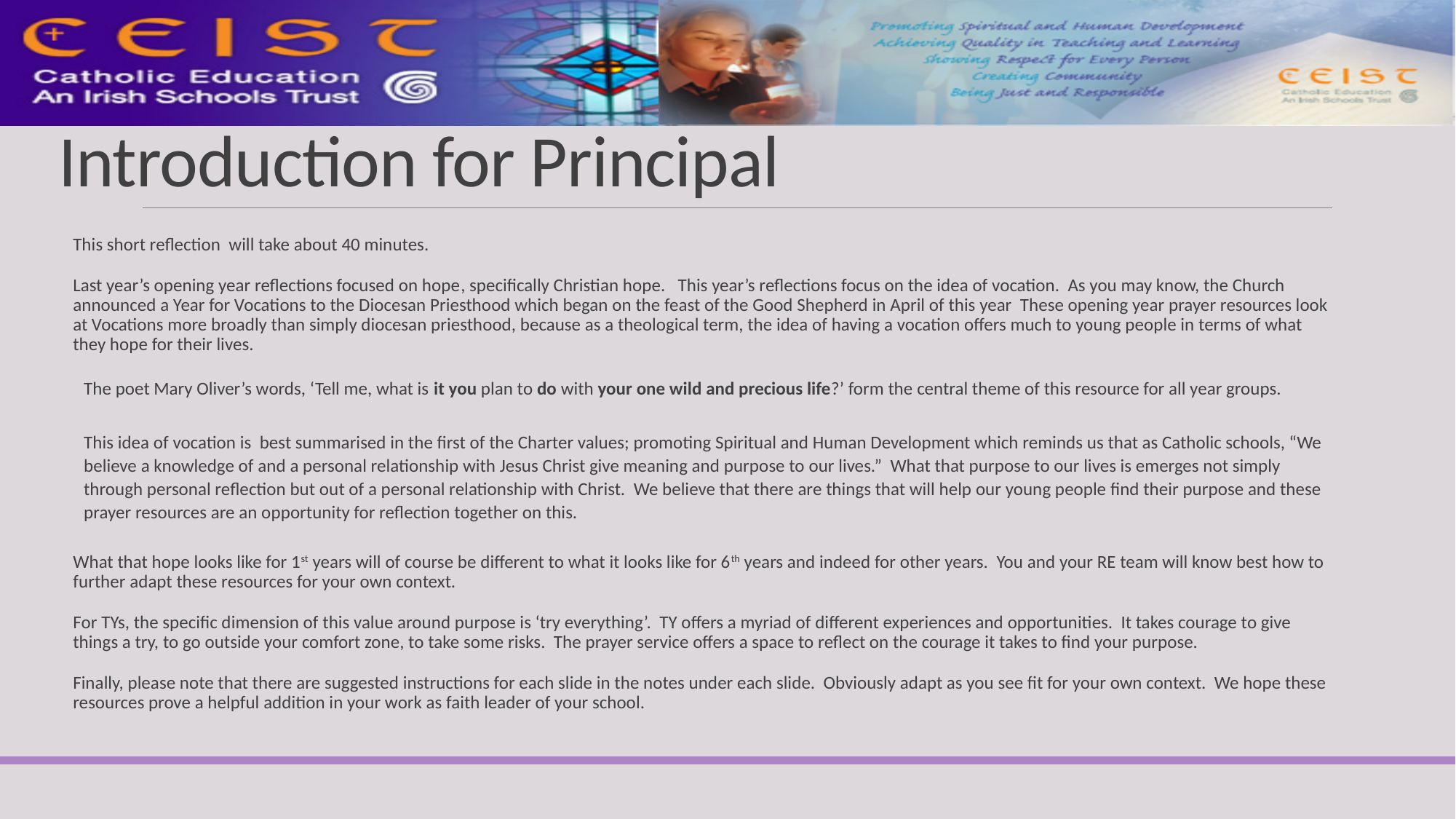

# Introduction for Principal
This short reflection  will take about 40 minutes.
Last year’s opening year reflections focused on hope, specifically Christian hope.   This year’s reflections focus on the idea of vocation.  As you may know, the Church announced a Year for Vocations to the Diocesan Priesthood which began on the feast of the Good Shepherd in April of this year  These opening year prayer resources look at Vocations more broadly than simply diocesan priesthood, because as a theological term, the idea of having a vocation offers much to young people in terms of what they hope for their lives.
The poet Mary Oliver’s words, ‘Tell me, what is it you plan to do with your one wild and precious life?’ form the central theme of this resource for all year groups.
This idea of vocation is  best summarised in the first of the Charter values; promoting Spiritual and Human Development which reminds us that as Catholic schools, “We believe a knowledge of and a personal relationship with Jesus Christ give meaning and purpose to our lives.”  What that purpose to our lives is emerges not simply through personal reflection but out of a personal relationship with Christ.  We believe that there are things that will help our young people find their purpose and these prayer resources are an opportunity for reflection together on this.
What that hope looks like for 1st years will of course be different to what it looks like for 6th years and indeed for other years.  You and your RE team will know best how to further adapt these resources for your own context.
For TYs, the specific dimension of this value around purpose is ‘try everything’.  TY offers a myriad of different experiences and opportunities.  It takes courage to give things a try, to go outside your comfort zone, to take some risks.  The prayer service offers a space to reflect on the courage it takes to find your purpose.
Finally, please note that there are suggested instructions for each slide in the notes under each slide.  Obviously adapt as you see fit for your own context.  We hope these resources prove a helpful addition in your work as faith leader of your school.